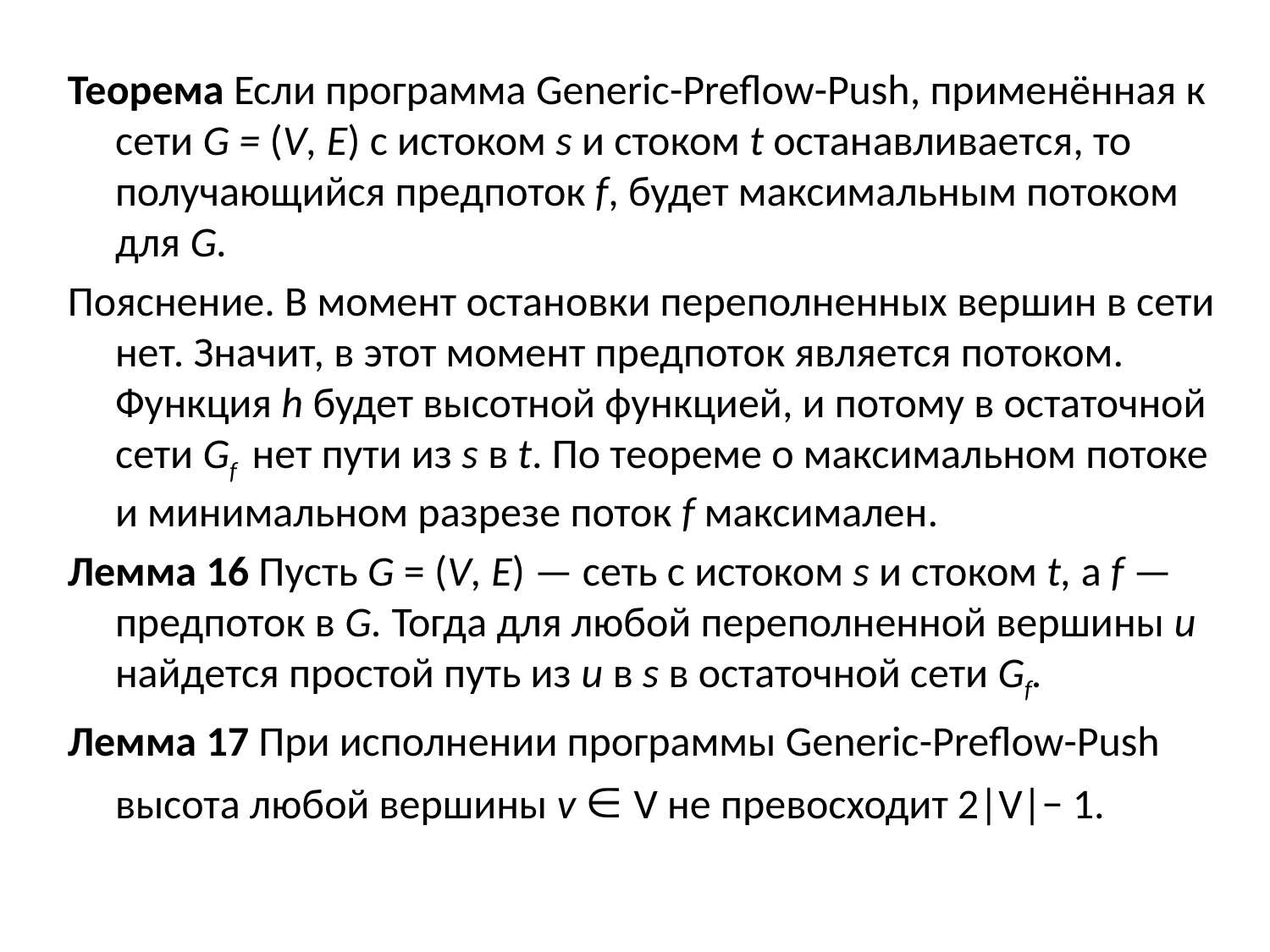

Теорема Если программа Generic-Preflow-Push, применённая к сети G = (V, Е) с истоком s и стоком t останавливается, то получающийся предпоток f, будет максимальным потоком для G.
Пояснение. В момент остановки переполненных вершин в сети нет. Значит, в этот момент предпоток является потоком. Функция h будет высотной функцией, и потому в остаточной сети Gf  нет пути из s в t. По теореме о максимальном потоке и минимальном разрезе поток f максимален.
Лемма 16 Пусть G = (V, Е) — сеть с истоком s и стоком t, а f — предпоток в G. Тогда для любой переполненной вершины и найдется простой путь из и в s в остаточной сети Gf.
Лемма 17 При исполнении программы Generic-Preflow-Push высота любой вершины v ∈ V не превосходит 2|V|− 1.